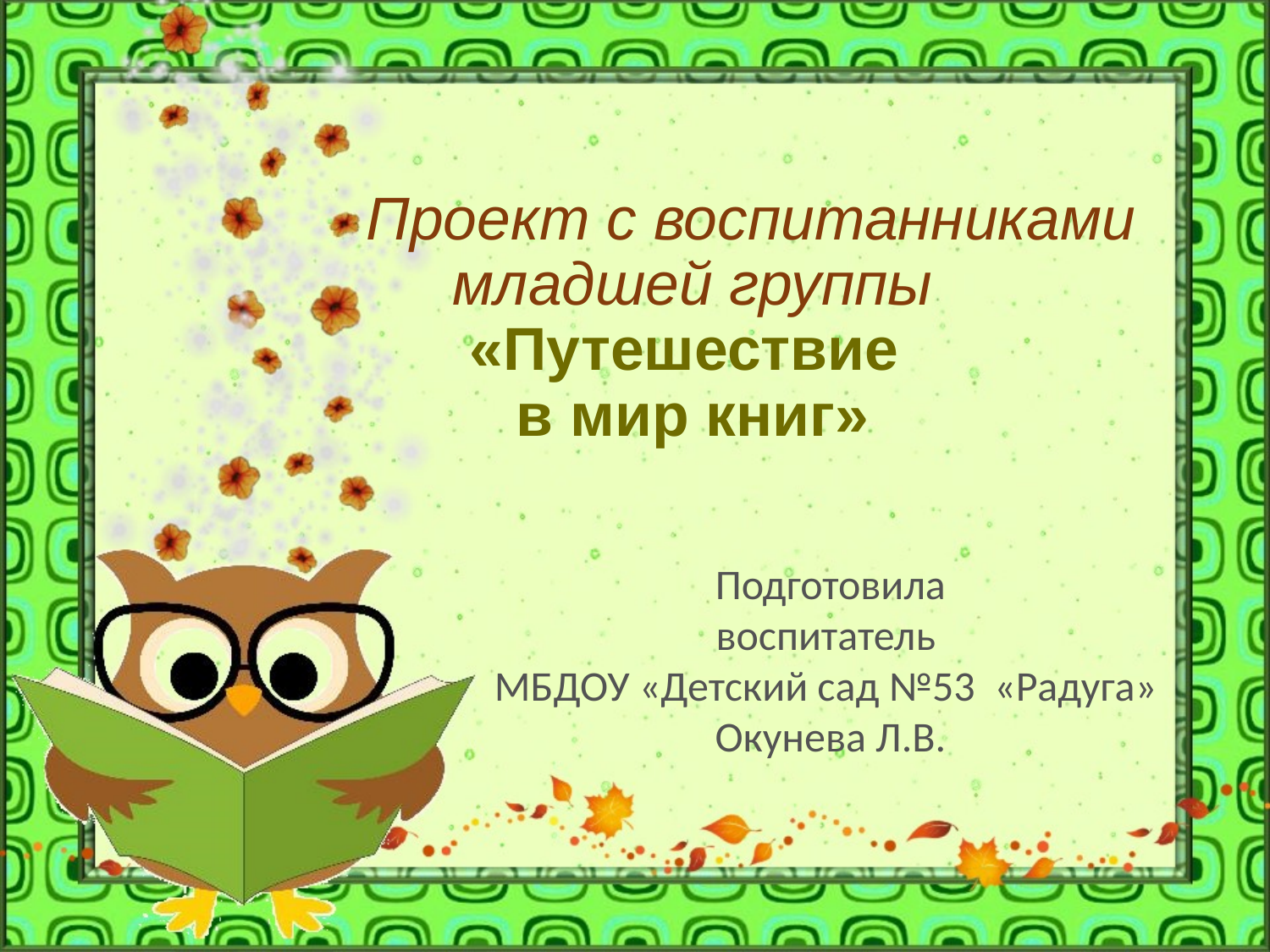

# Проект с воспитанниками   младшей группы «Путешествие в мир книг»
Подготовила
воспитатель
МБДОУ «Детский сад №53  «Радуга»
Окунева Л.В.